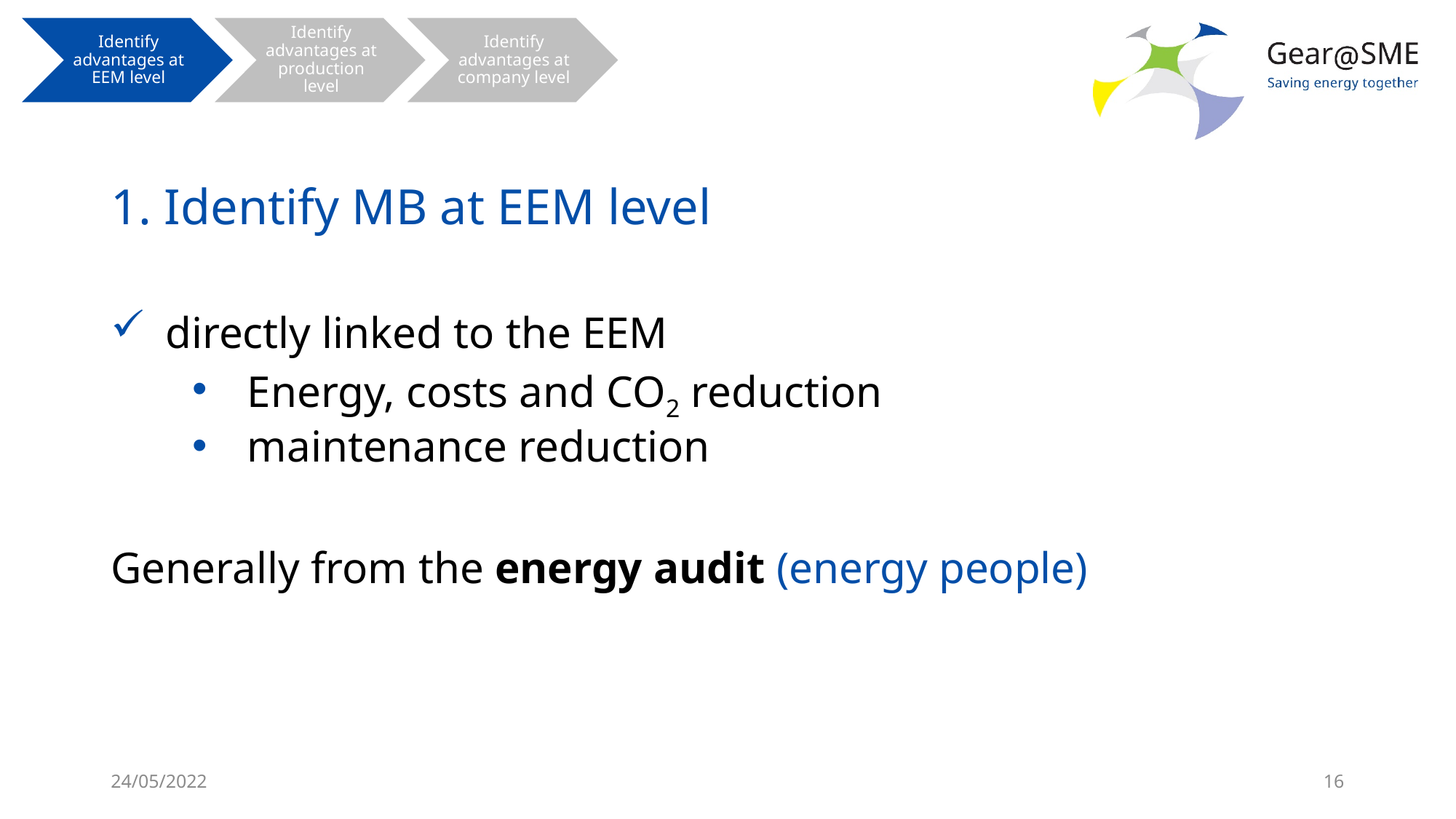

Identify advantages at EEM level
Identify advantages at production level
Identify advantages at company level
# 1. Identify MB at EEM level
directly linked to the EEM
Energy, costs and CO2 reduction
maintenance reduction

Generally from the energy audit (energy people)

24/05/2022
16